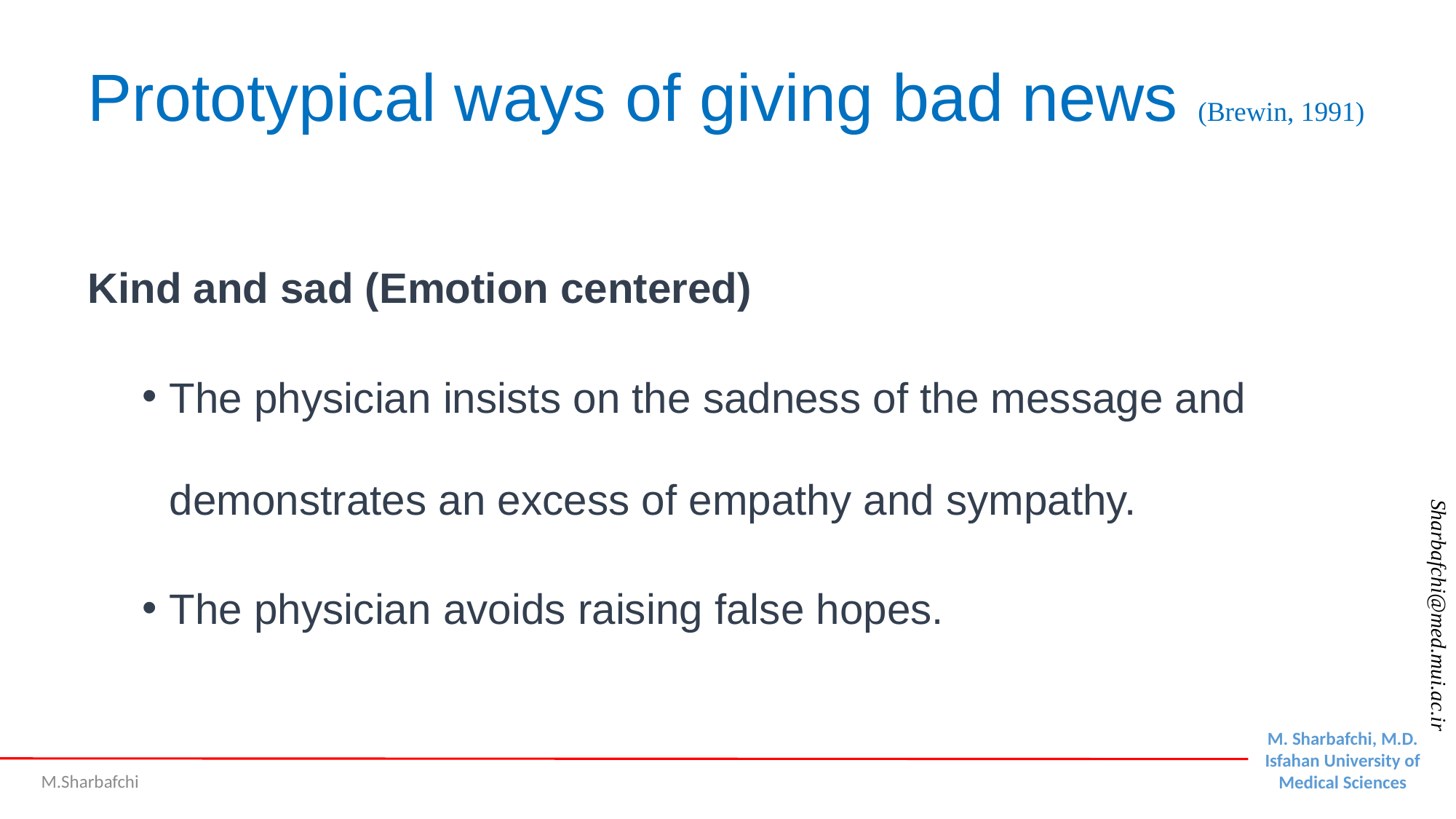

# Prototypical ways of giving bad news (Brewin, 1991)
Kind and sad (Emotion centered)
The physician insists on the sadness of the message and demonstrates an excess of empathy and sympathy.
The physician avoids raising false hopes.
M.Sharbafchi